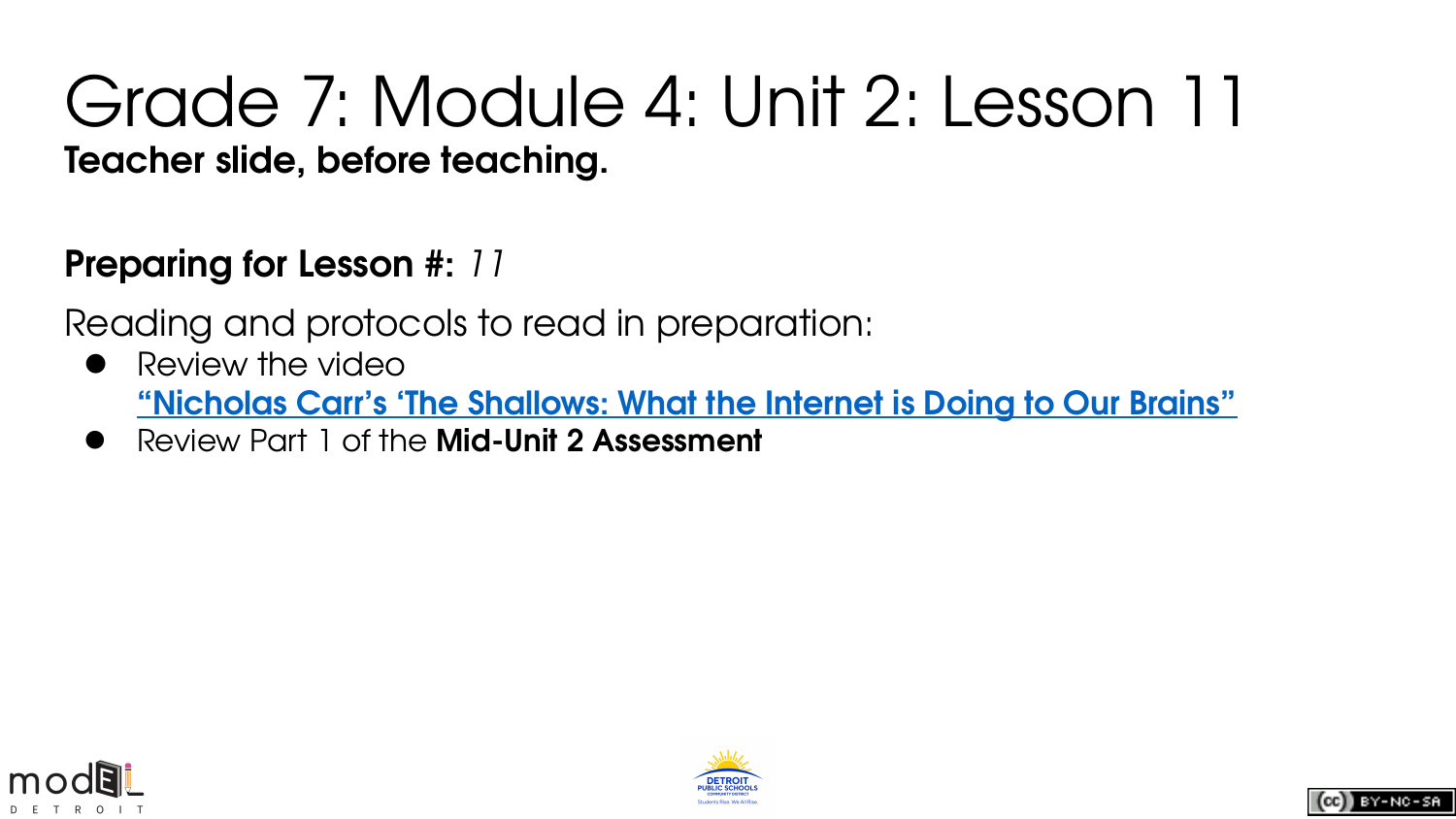

Grade 7: Module 4: Unit 2: Lesson 11
Teacher slide, before teaching.

Preparing for Lesson #: 11
Reading and protocols to read in preparation:
Review the video “Nicholas Carr’s ‘The Shallows: What the Internet is Doing to Our Brains”
Review Part 1 of the Mid-Unit 2 Assessment